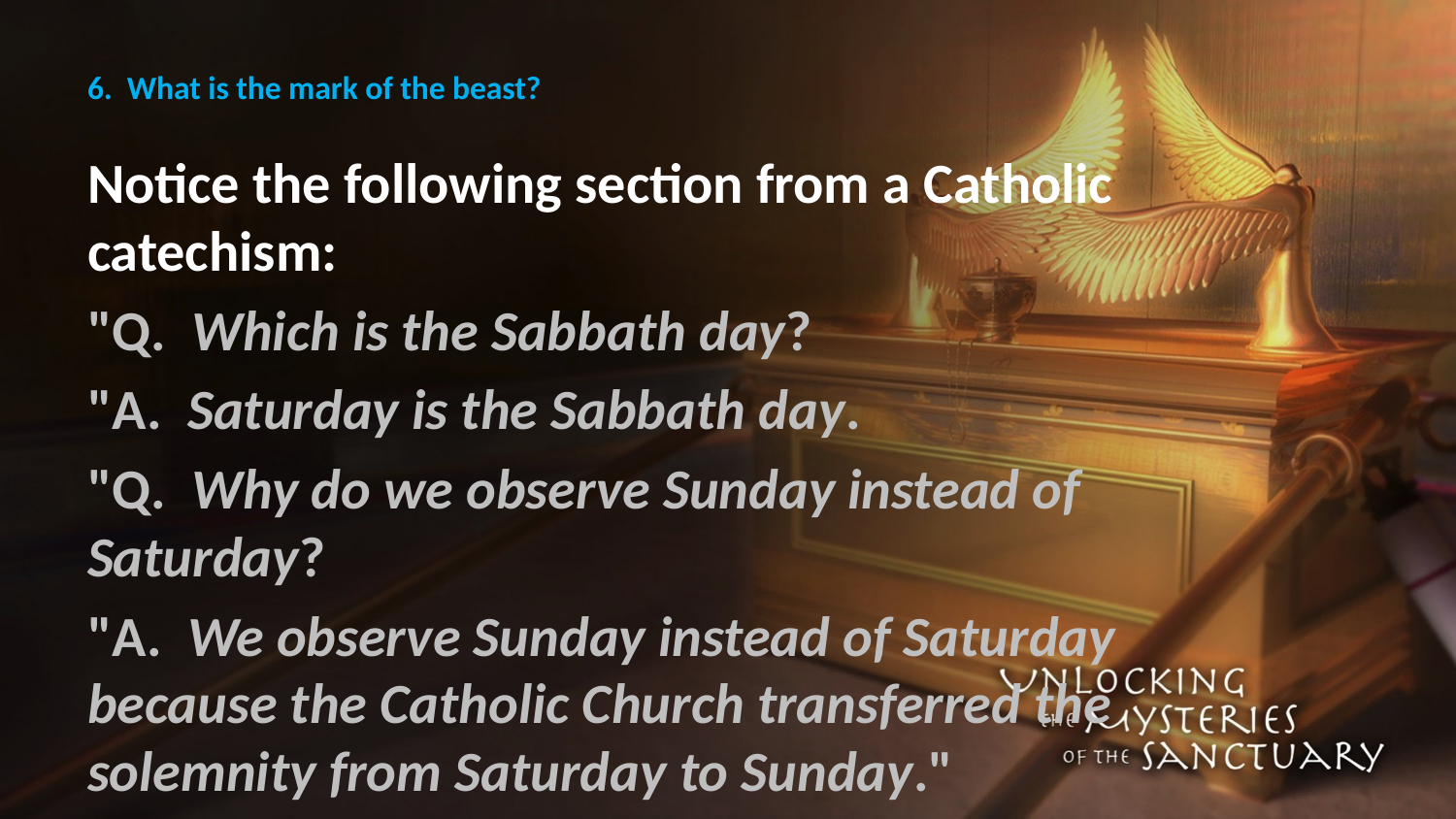

# 6.  What is the mark of the beast?
Notice the following section from a Catholic catechism:
"Q.  Which is the Sabbath day?
"A.  Saturday is the Sabbath day.
"Q.  Why do we observe Sunday instead of Saturday?
"A.  We observe Sunday instead of Saturday because the Catholic Church transferred the solemnity from Saturday to Sunday."